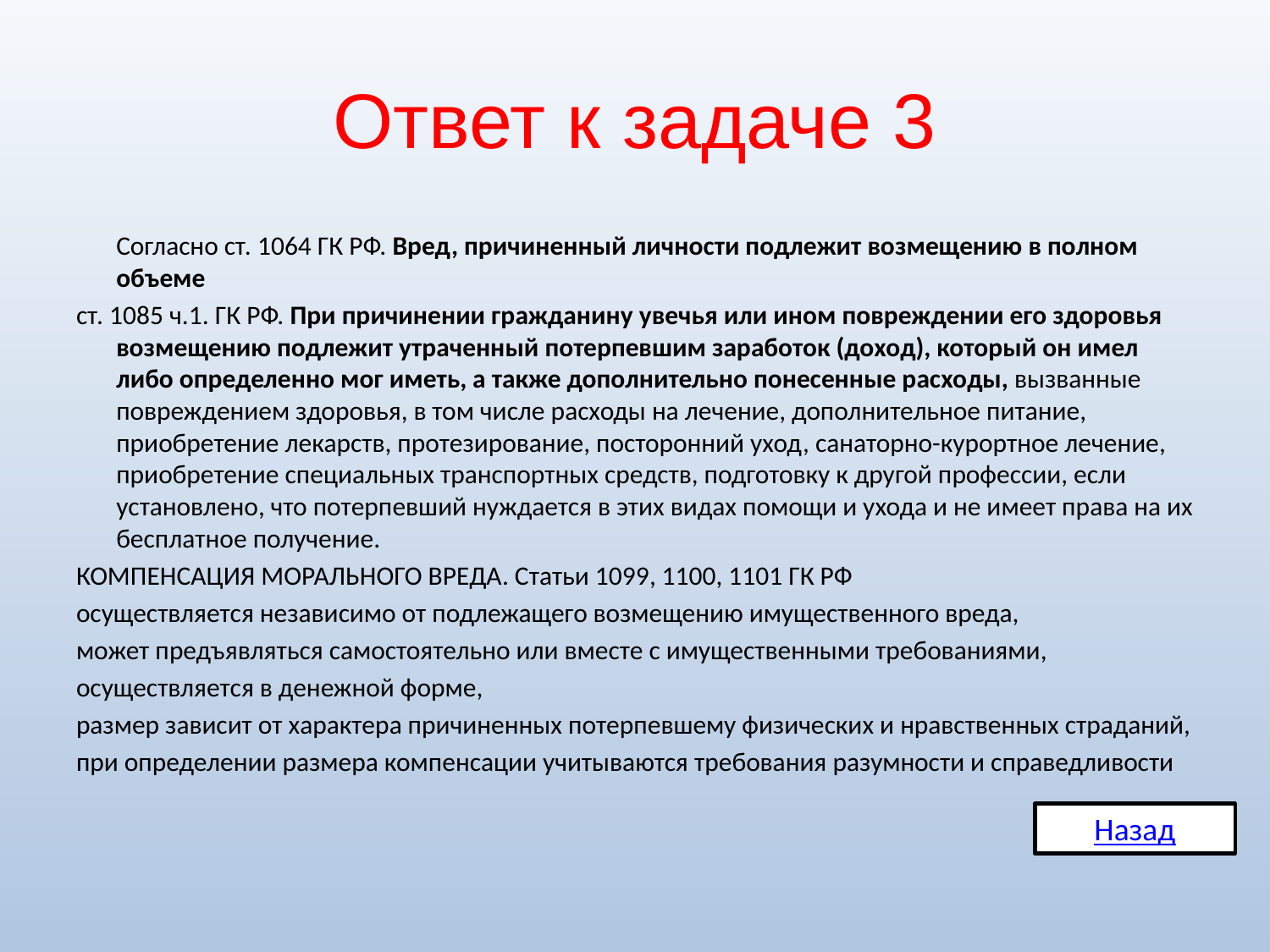

# Ответ к задаче 3
	Согласно ст. 1064 ГК РФ. Вред, причиненный личности подлежит возмещению в полном объеме
ст. 1085 ч.1. ГК РФ. При причинении гражданину увечья или ином повреждении его здоровья возмещению подлежит утраченный потерпевшим заработок (доход), который он имел либо определенно мог иметь, а также дополнительно понесенные расходы, вызванные повреждением здоровья, в том числе расходы на лечение, дополнительное питание, приобретение лекарств, протезирование, посторонний уход, санаторно-курортное лечение, приобретение специальных транспортных средств, подготовку к другой профессии, если установлено, что потерпевший нуждается в этих видах помощи и ухода и не имеет права на их бесплатное получение.
КОМПЕНСАЦИЯ МОРАЛЬНОГО ВРЕДА. Статьи 1099, 1100, 1101 ГК РФ
осуществляется независимо от подлежащего возмещению имущественного вреда,
может предъявляться самостоятельно или вместе с имущественными требованиями,
осуществляется в денежной форме,
размер зависит от характера причиненных потерпевшему физических и нравственных страданий,
при определении размера компенсации учитываются требования разумности и справедливости

Назад